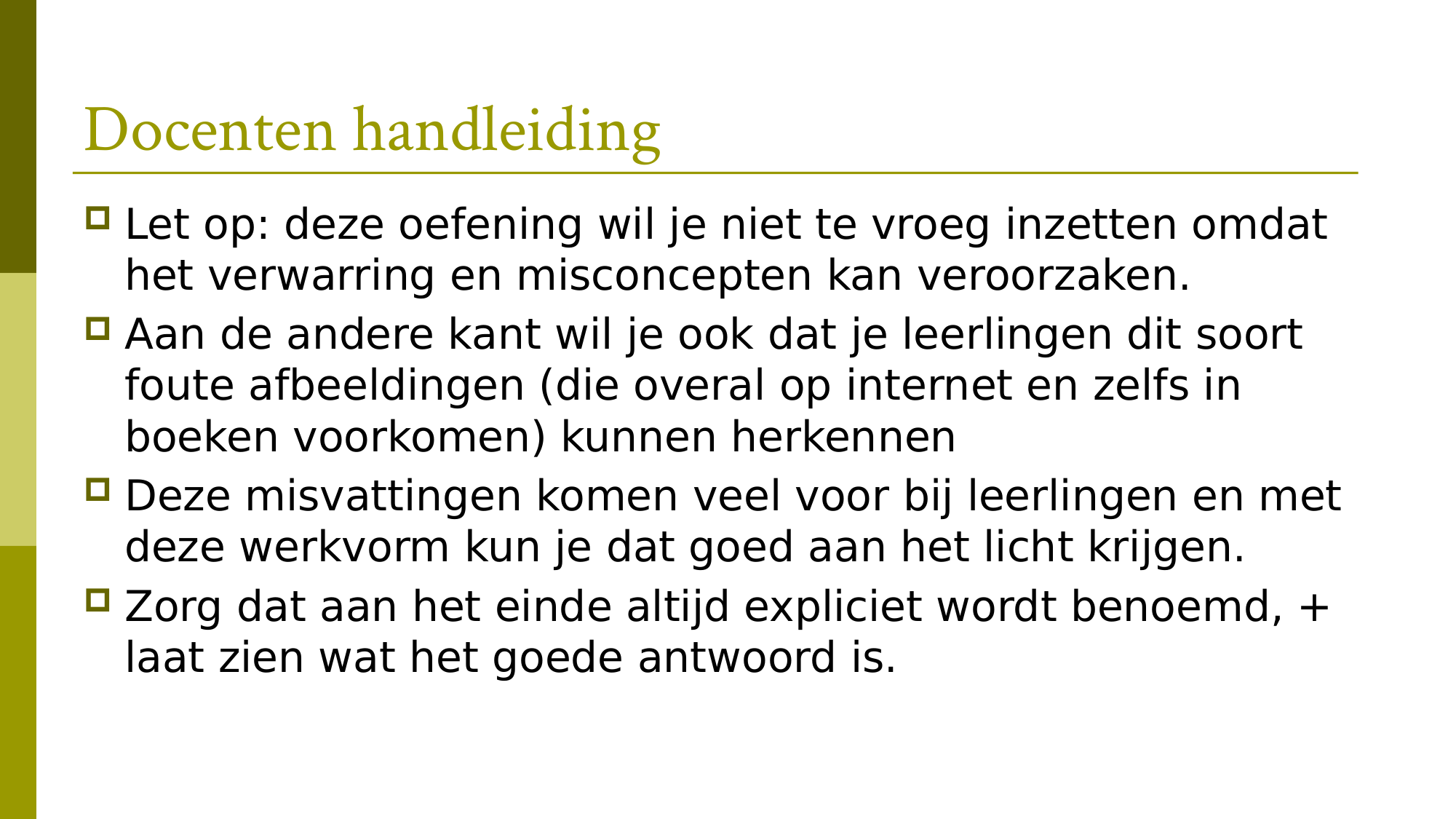

# Docenten handleiding
Let op: deze oefening wil je niet te vroeg inzetten omdat het verwarring en misconcepten kan veroorzaken.
Aan de andere kant wil je ook dat je leerlingen dit soort foute afbeeldingen (die overal op internet en zelfs in boeken voorkomen) kunnen herkennen
Deze misvattingen komen veel voor bij leerlingen en met deze werkvorm kun je dat goed aan het licht krijgen.
Zorg dat aan het einde altijd expliciet wordt benoemd, + laat zien wat het goede antwoord is.